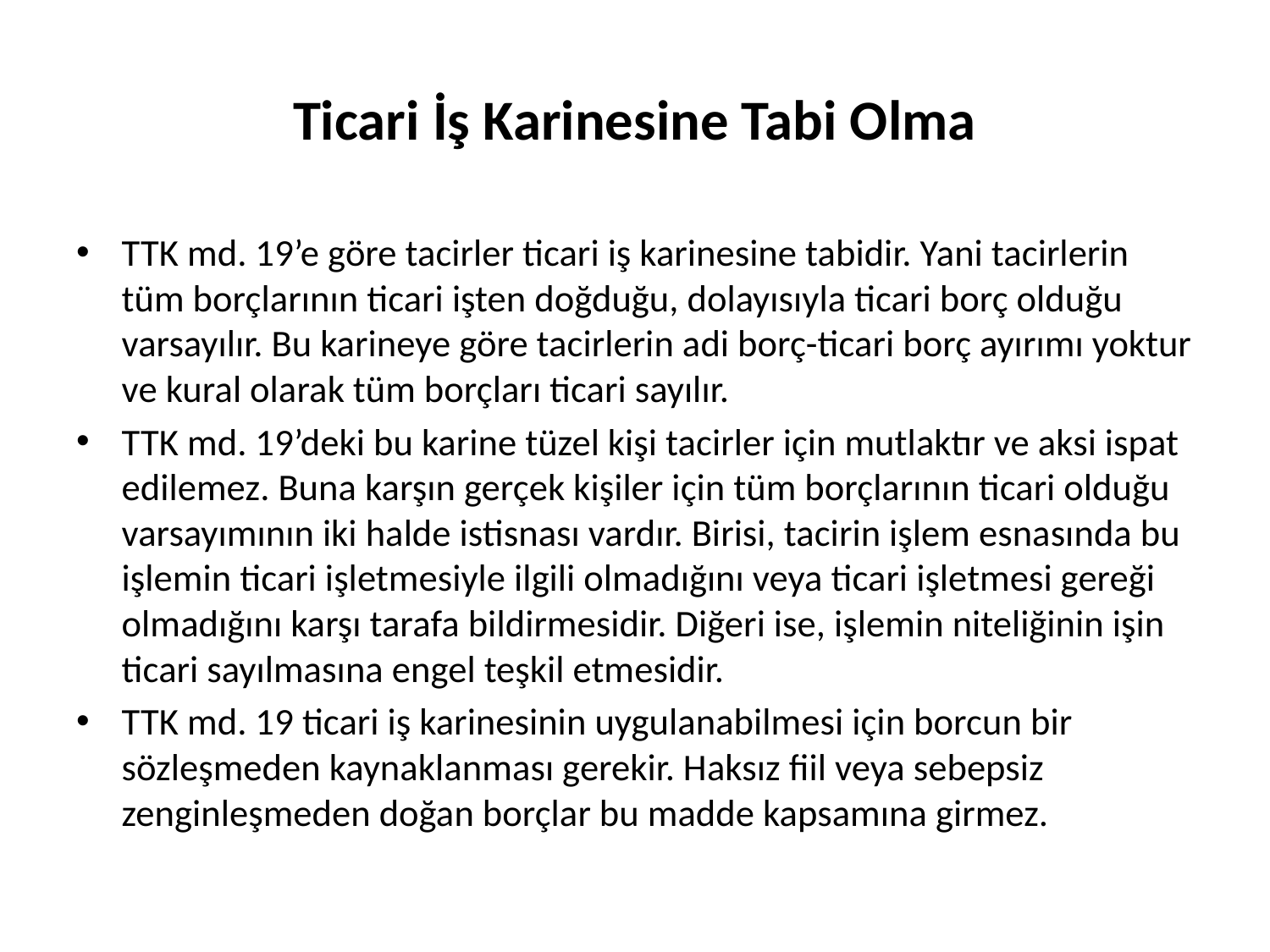

# Ticari İş Karinesine Tabi Olma
TTK md. 19’e göre tacirler ticari iş karinesine tabidir. Yani tacirlerin tüm borçlarının ticari işten doğduğu, dolayısıyla ticari borç olduğu varsayılır. Bu karineye göre tacirlerin adi borç-ticari borç ayırımı yoktur ve kural olarak tüm borçları ticari sayılır.
TTK md. 19’deki bu karine tüzel kişi tacirler için mutlaktır ve aksi ispat edilemez. Buna karşın gerçek kişiler için tüm borçlarının ticari olduğu varsayımının iki halde istisnası vardır. Birisi, tacirin işlem esnasında bu işlemin ticari işletmesiyle ilgili olmadığını veya ticari işletmesi gereği olmadığını karşı tarafa bildirmesidir. Diğeri ise, işlemin niteliğinin işin ticari sayılmasına engel teşkil etmesidir.
TTK md. 19 ticari iş karinesinin uygulanabilmesi için borcun bir sözleşmeden kaynaklanması gerekir. Haksız fiil veya sebepsiz zenginleşmeden doğan borçlar bu madde kapsamına girmez.